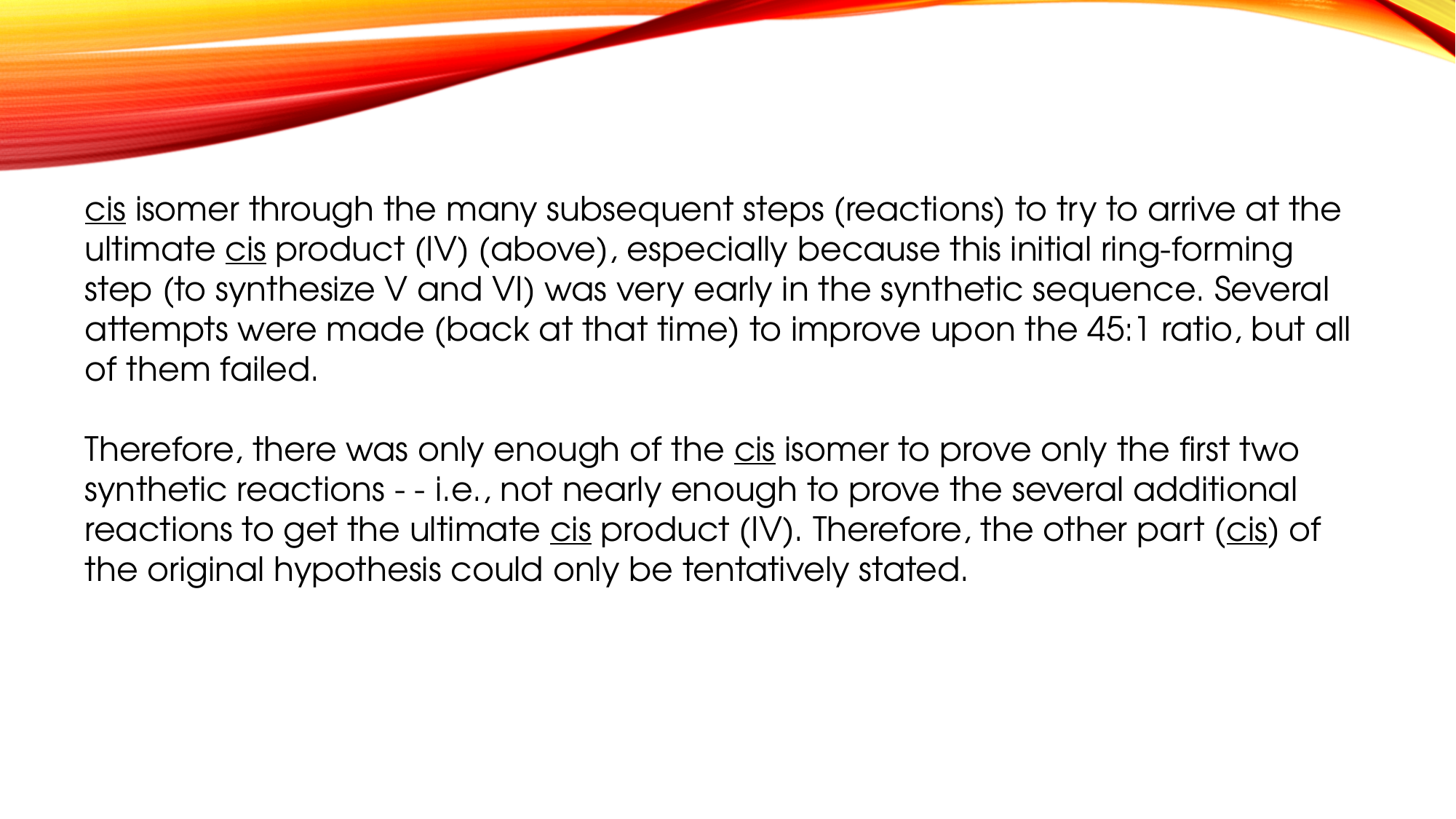

cis isomer through the many subsequent steps (reactions) to try to arrive at the ultimate cis product (IV) (above), especially because this initial ring-forming step (to synthesize V and VI) was very early in the synthetic sequence. Several attempts were made (back at that time) to improve upon the 45:1 ratio, but all of them failed.

Therefore, there was only enough of the cis isomer to prove only the first two synthetic reactions - - i.e., not nearly enough to prove the several additional reactions to get the ultimate cis product (IV). Therefore, the other part (cis) of the original hypothesis could only be tentatively stated.